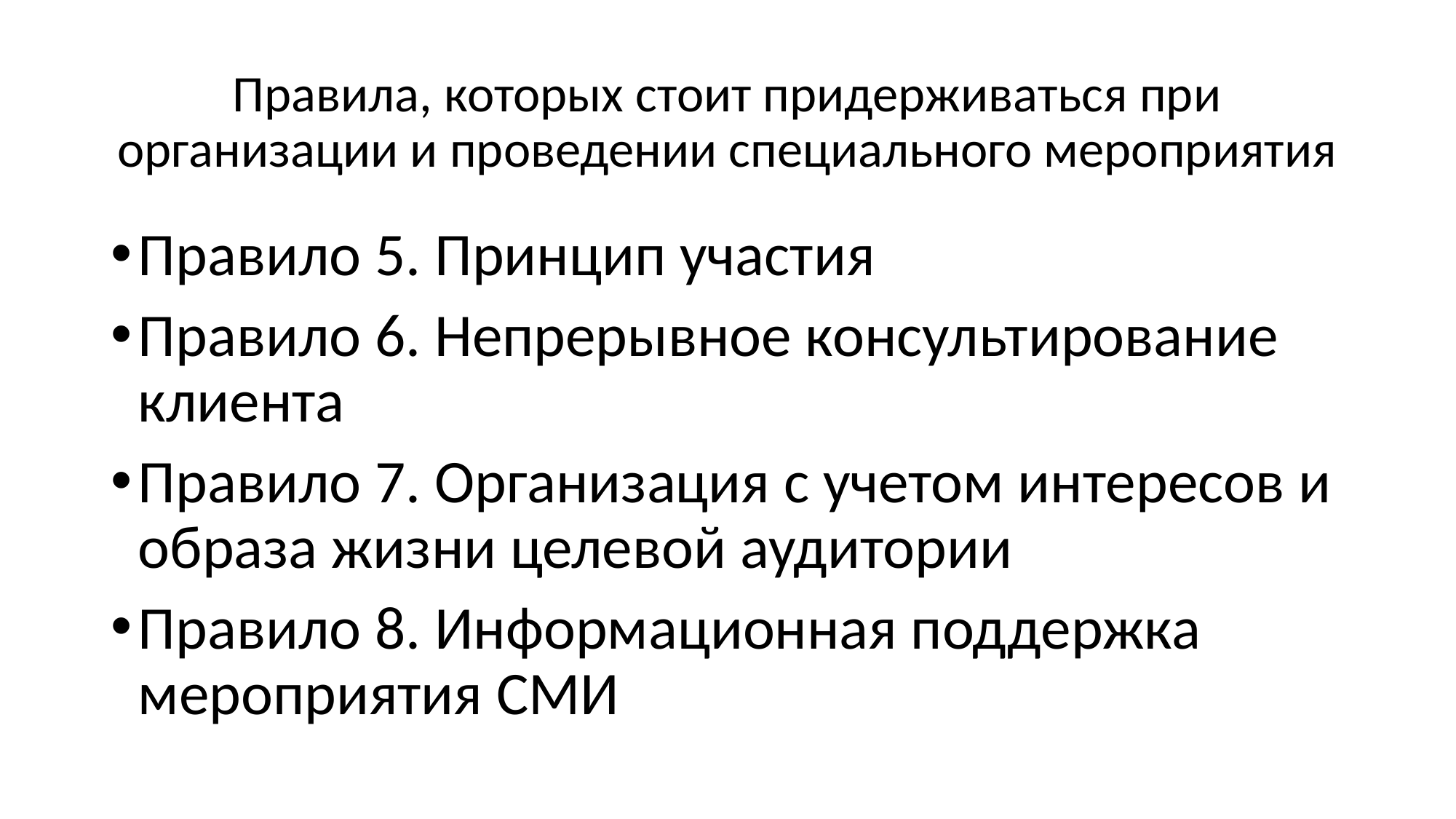

# Правила, которых стоит придерживаться при организации и проведении специального мероприятия
Правило 5. Принцип участия
Правило 6. Непрерывное консультирование клиента
Правило 7. Организация с учетом интересов и образа жизни целевой аудитории
Правило 8. Информационная поддержка мероприятия СМИ